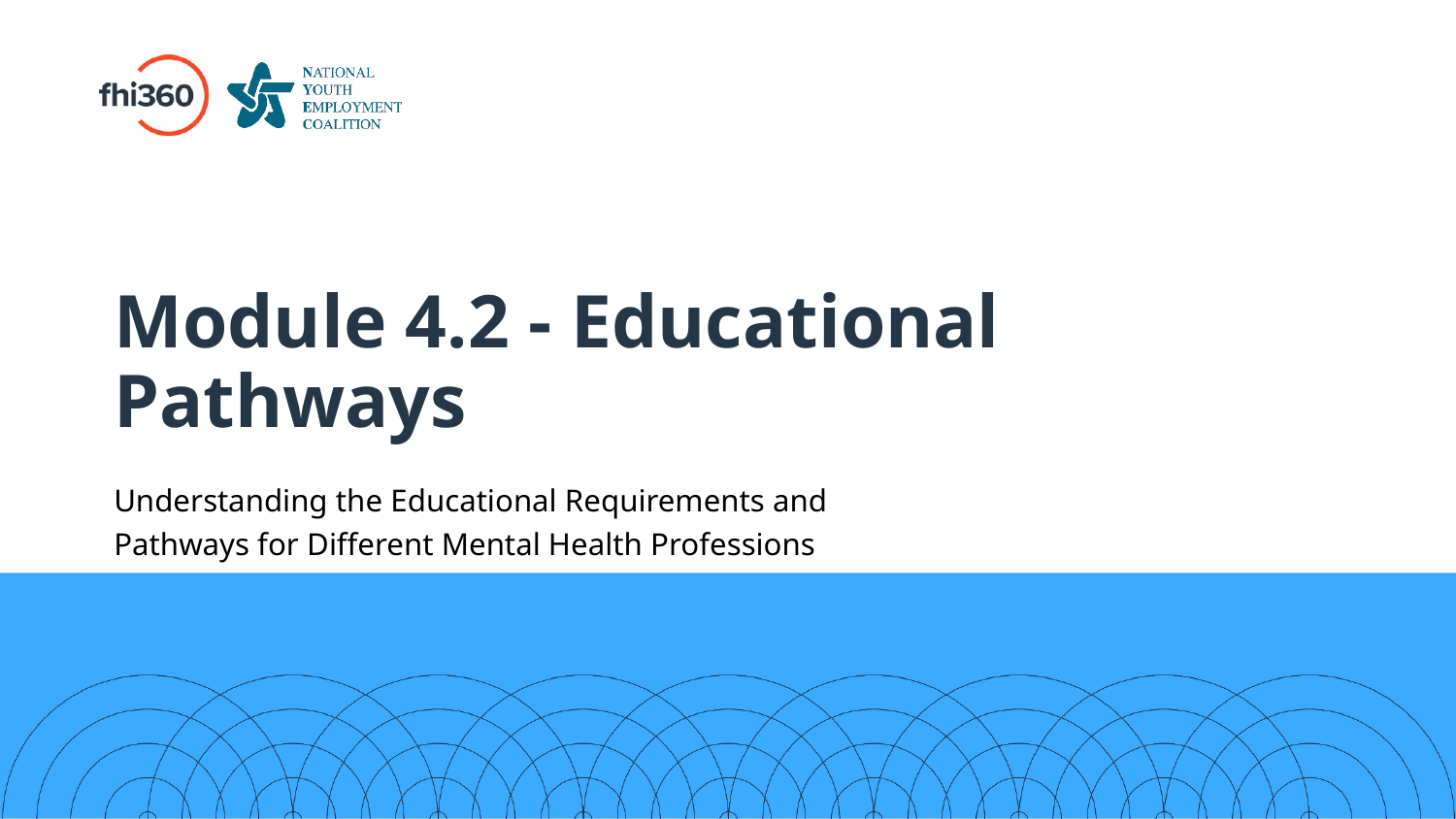

# Module 4.2 - Educational Pathways
Understanding the Educational Requirements and Pathways for Different Mental Health Professions